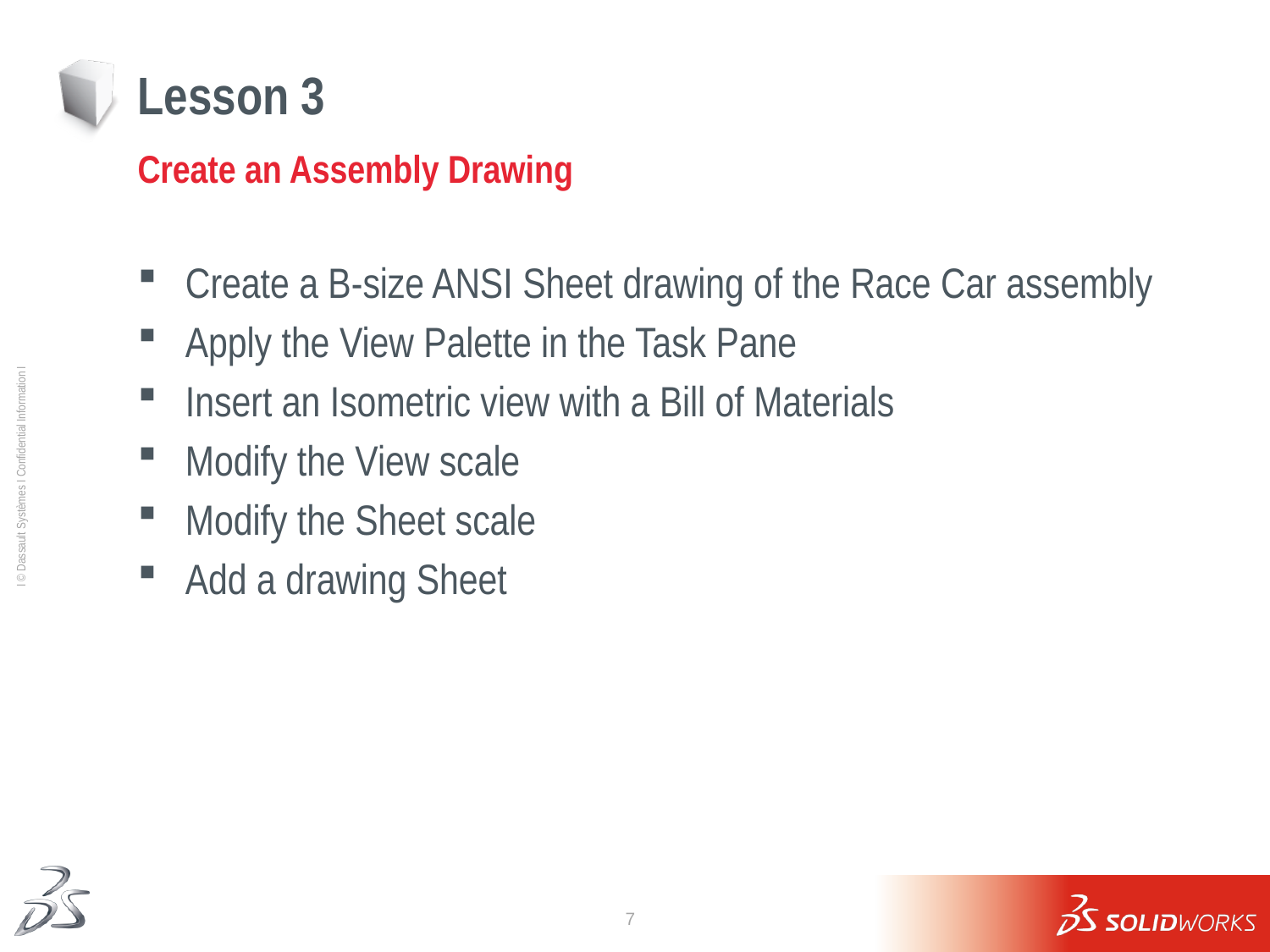

# Lesson 3
Create an Assembly Drawing
Create a B-size ANSI Sheet drawing of the Race Car assembly
Apply the View Palette in the Task Pane
Insert an Isometric view with a Bill of Materials
Modify the View scale
Modify the Sheet scale
Add a drawing Sheet